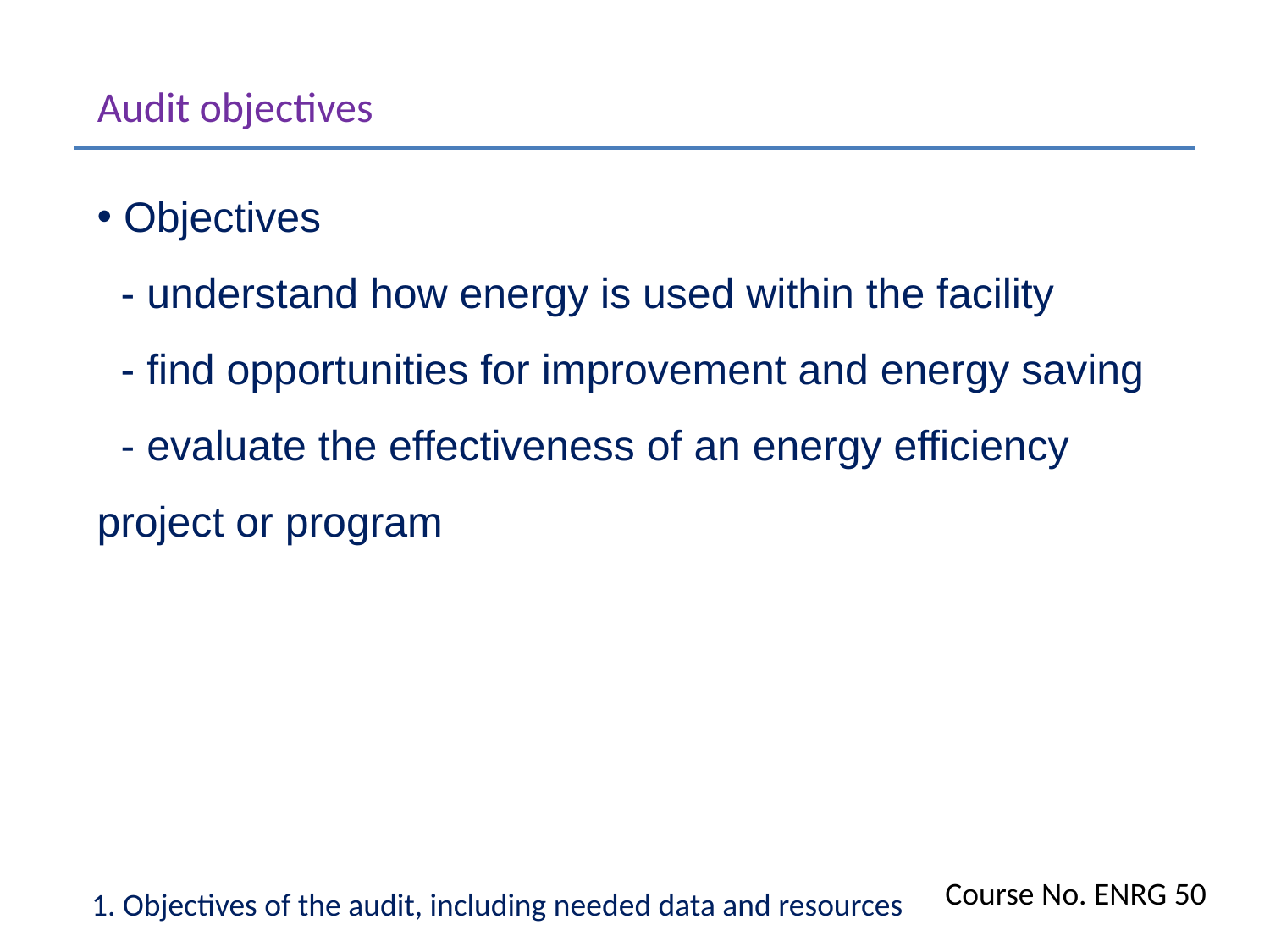

Audit objectives
 Objectives
  - understand how energy is used within the facility
  - find opportunities for improvement and energy saving
  - evaluate the effectiveness of an energy efficiency project or program
Course No. ENRG 50
1. Objectives of the audit, including needed data and resources